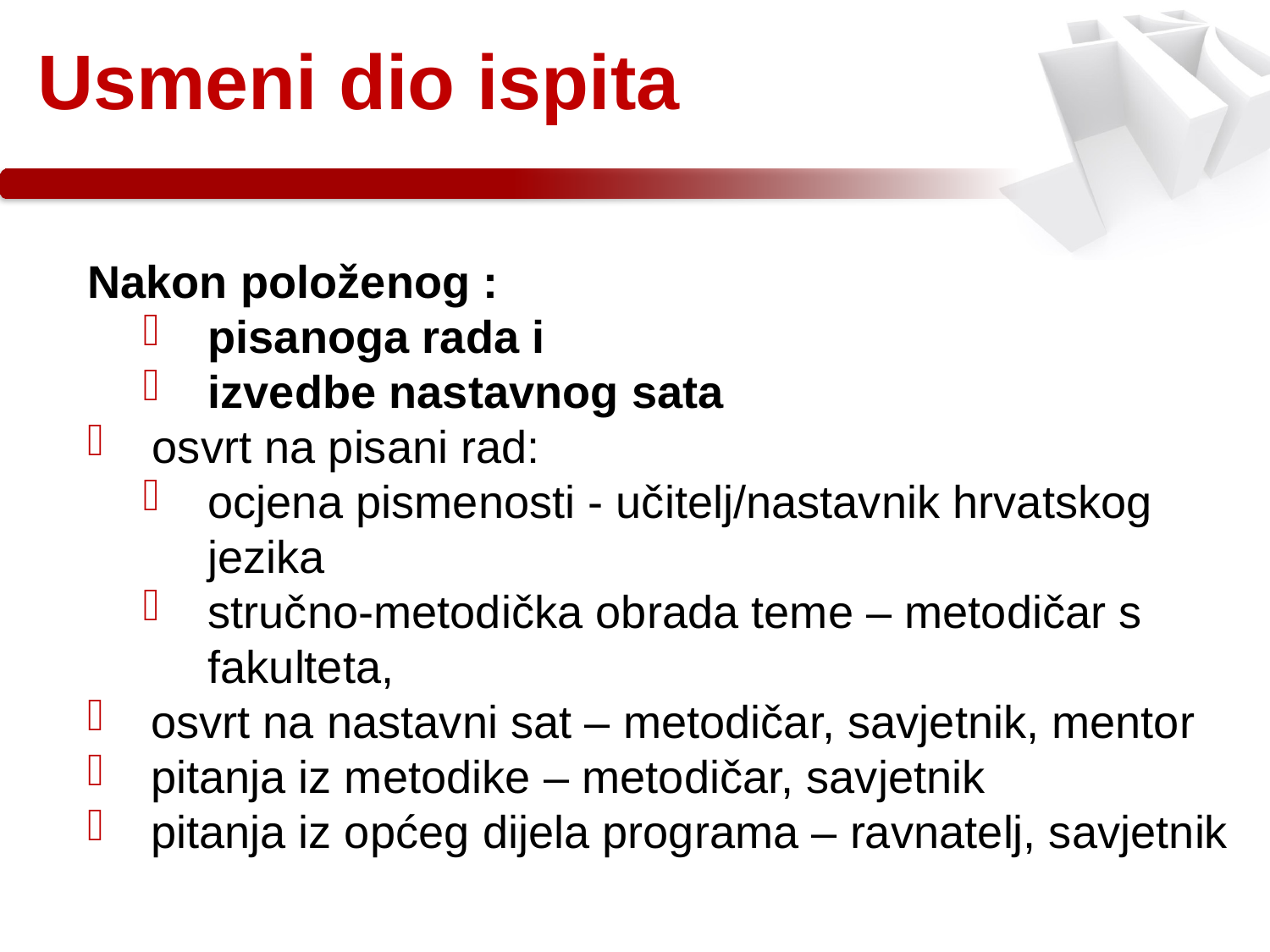

# Usmeni dio ispita
Nakon položenog :
pisanoga rada i
izvedbe nastavnog sata
osvrt na pisani rad:
ocjena pismenosti - učitelj/nastavnik hrvatskog jezika
stručno-metodička obrada teme – metodičar s fakulteta,
osvrt na nastavni sat – metodičar, savjetnik, mentor
pitanja iz metodike – metodičar, savjetnik
pitanja iz općeg dijela programa – ravnatelj, savjetnik